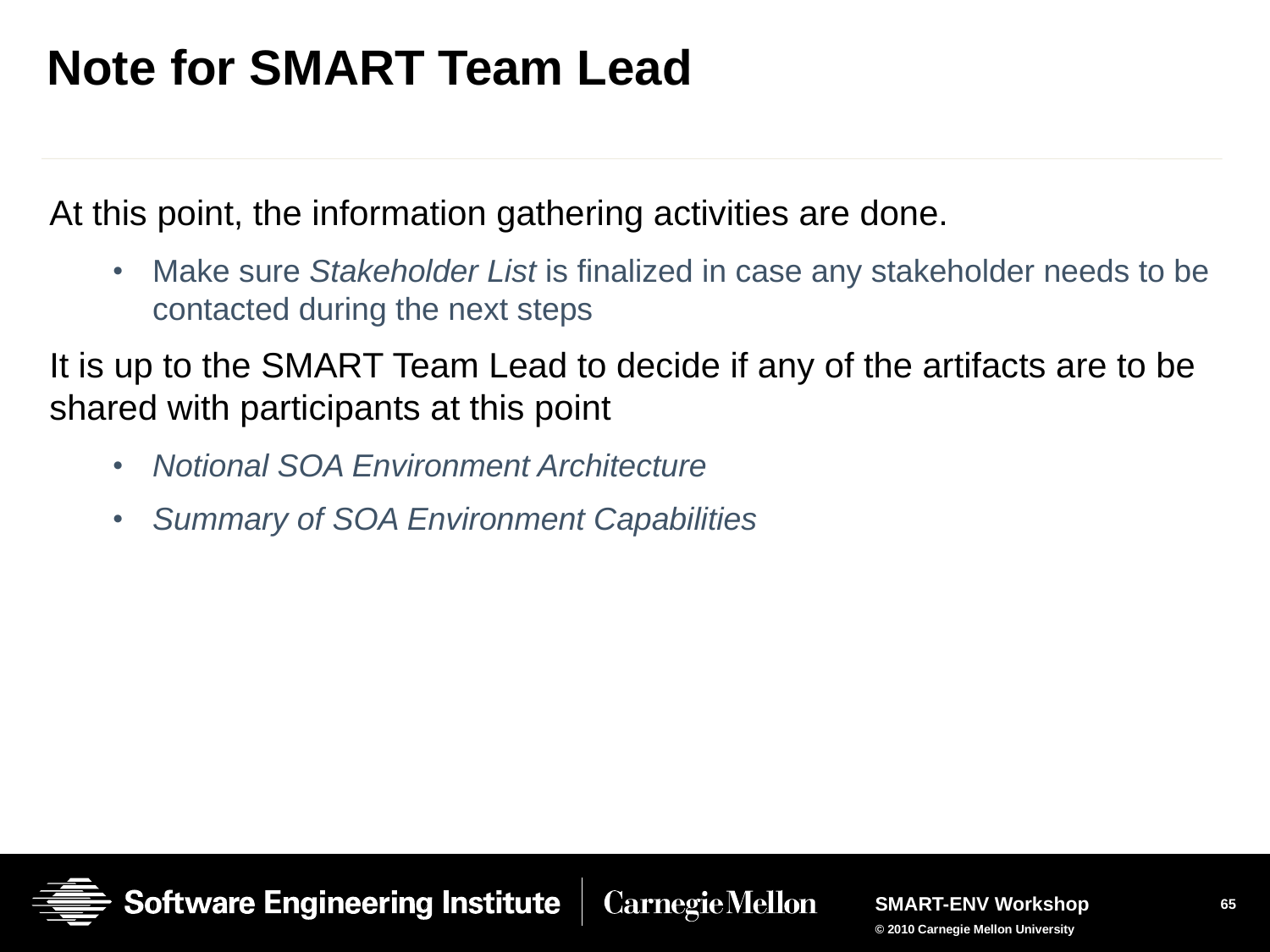

# Note for SMART Team Lead
At this point, the information gathering activities are done.
Make sure Stakeholder List is finalized in case any stakeholder needs to be contacted during the next steps
It is up to the SMART Team Lead to decide if any of the artifacts are to be shared with participants at this point
Notional SOA Environment Architecture
Summary of SOA Environment Capabilities